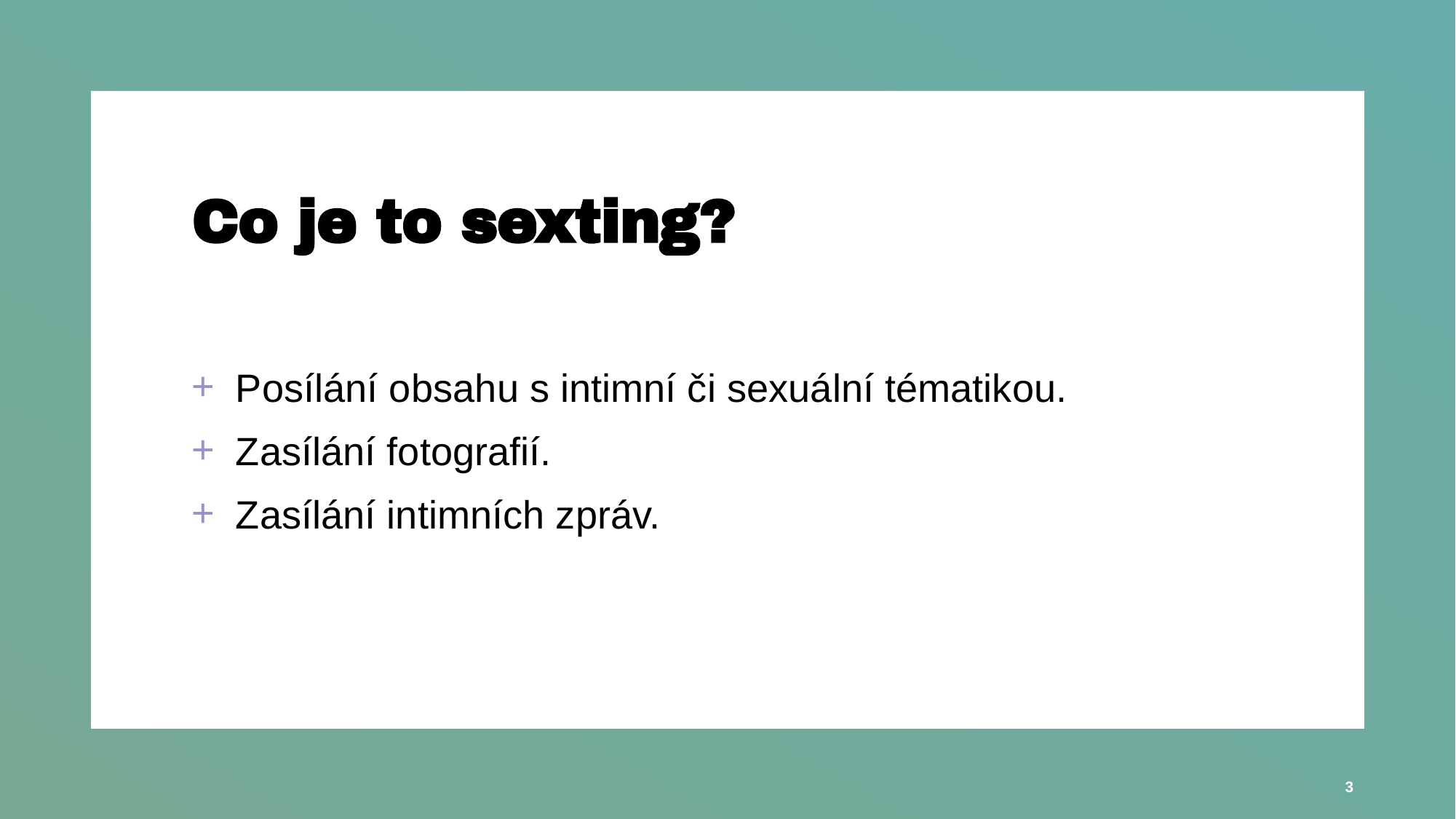

# Co je to sexting?
Posílání obsahu s intimní či sexuální tématikou.
Zasílání fotografií.
Zasílání intimních zpráv.
3